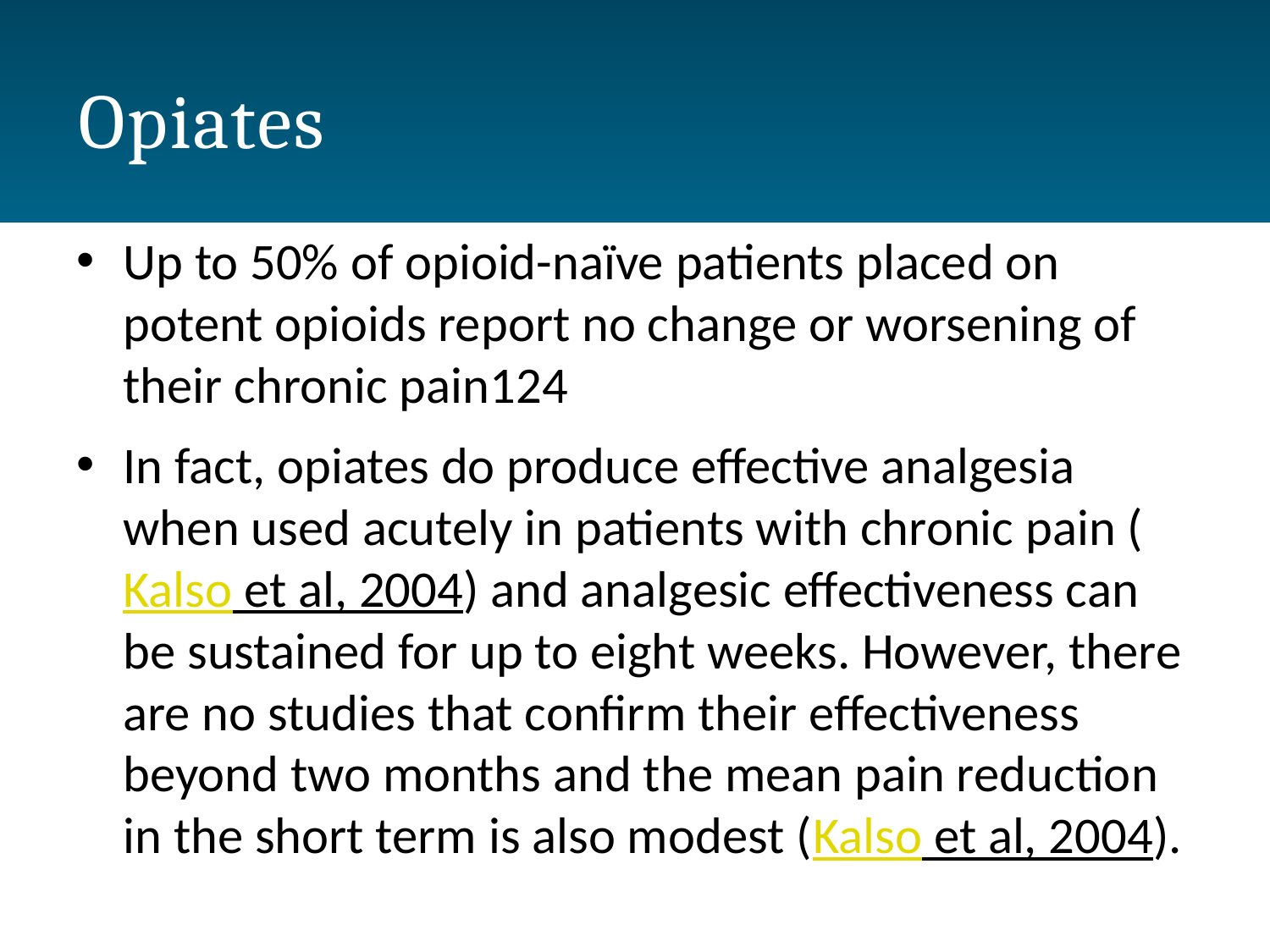

# Opiates
Up to 50% of opioid-naïve patients placed on potent opioids report no change or worsening of their chronic pain124
In fact, opiates do produce effective analgesia when used acutely in patients with chronic pain (Kalso et al, 2004) and analgesic effectiveness can be sustained for up to eight weeks. However, there are no studies that confirm their effectiveness beyond two months and the mean pain reduction in the short term is also modest (Kalso et al, 2004).